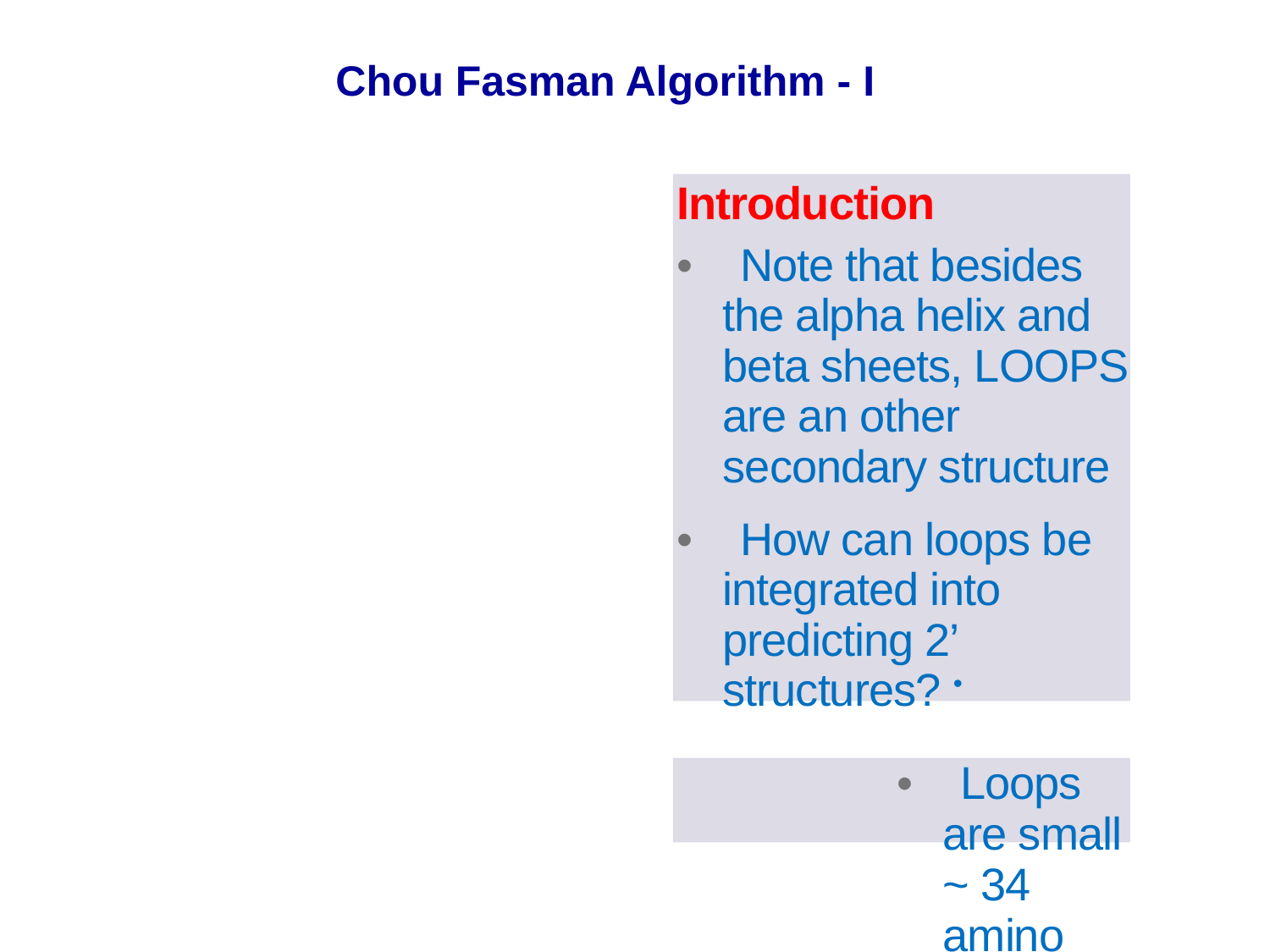

Chou Fasman Algorithm - I
Introduction
•    Note that besides the alpha helix and beta sheets, LOOPS are an other secondary structure
•    How can loops be integrated into predicting 2’ structures? •
•    Loops are small ~ 34 amino acids